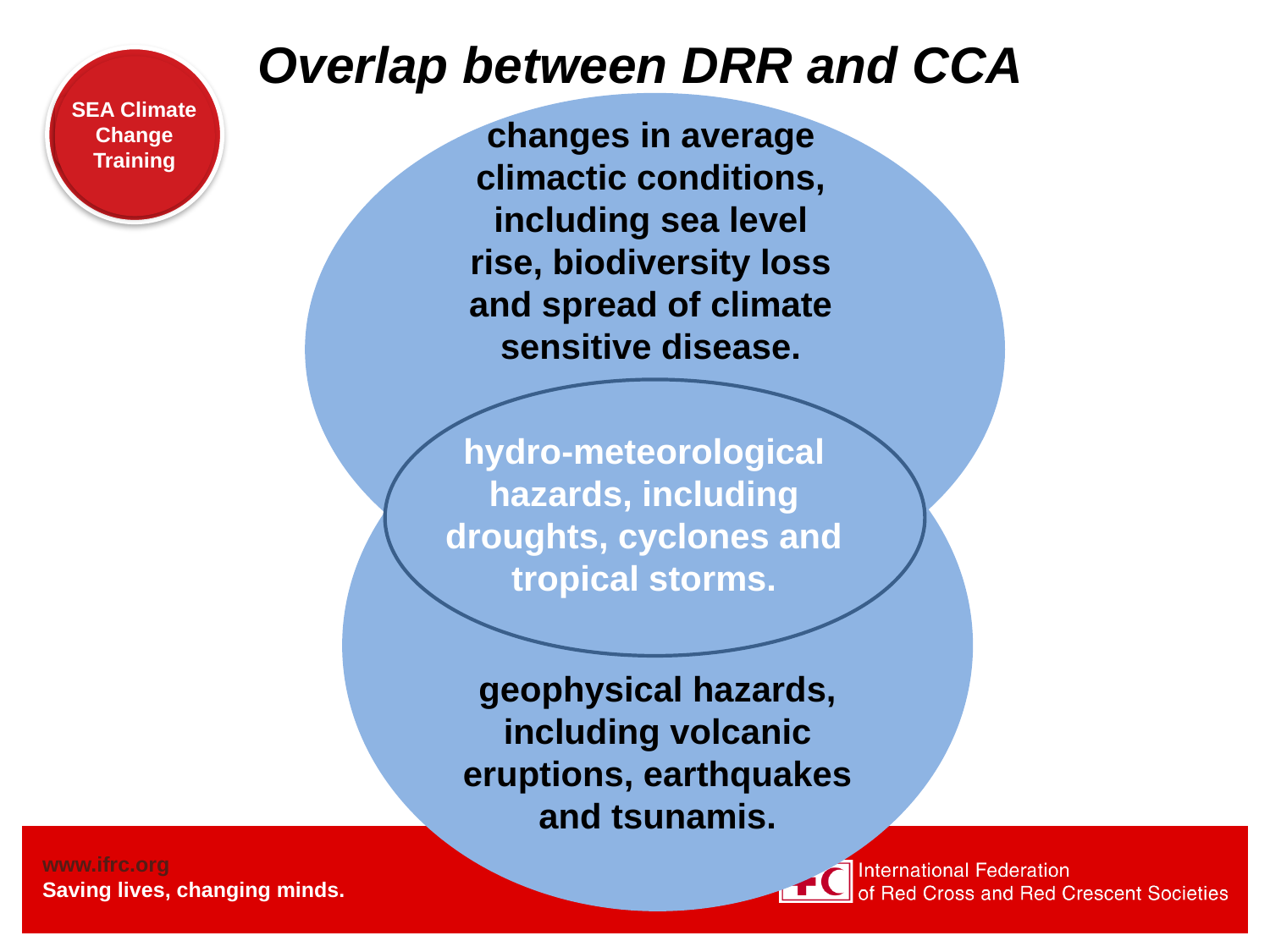

Overlap between DRR and CCA

changes in average
climactic conditions,
including sea level
rise, biodiversity loss
and spread of climate
sensitive disease.

geophysical hazards,
including volcanic
eruptions, earthquakes
and tsunamis.

hydro-meteorological
hazards, including
droughts, cyclones and
tropical storms.